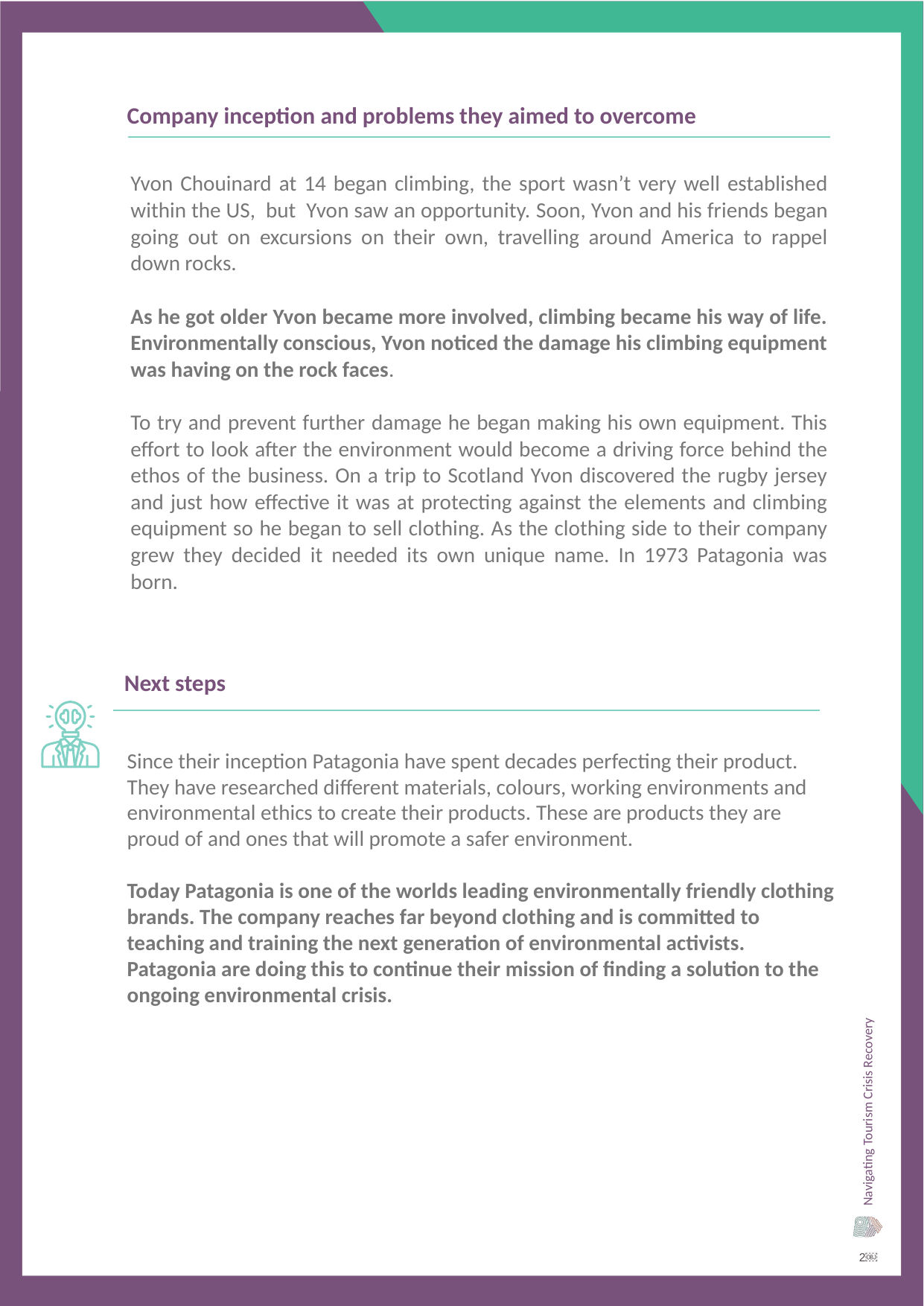

Company inception and problems they aimed to overcome
Yvon Chouinard at 14 began climbing, the sport wasn’t very well established within the US,  but  Yvon saw an opportunity. Soon, Yvon and his friends began going out on excursions on their own, travelling around America to rappel down rocks.

As he got older Yvon became more involved, climbing became his way of life. Environmentally conscious, Yvon noticed the damage his climbing equipment was having on the rock faces.

To try and prevent further damage he began making his own equipment. This effort to look after the environment would become a driving force behind the ethos of the business. On a trip to Scotland Yvon discovered the rugby jersey and just how effective it was at protecting against the elements and climbing equipment so he began to sell clothing. As the clothing side to their company grew they decided it needed its own unique name. In 1973 Patagonia was born.
Next steps

Since their inception Patagonia have spent decades perfecting their product. They have researched different materials, colours, working environments and environmental ethics to create their products. These are products they are proud of and ones that will promote a safer environment.

Today Patagonia is one of the worlds leading environmentally friendly clothing brands. The company reaches far beyond clothing and is committed to teaching and training the next generation of environmental activists. Patagonia are doing this to continue their mission of finding a solution to the ongoing environmental crisis.